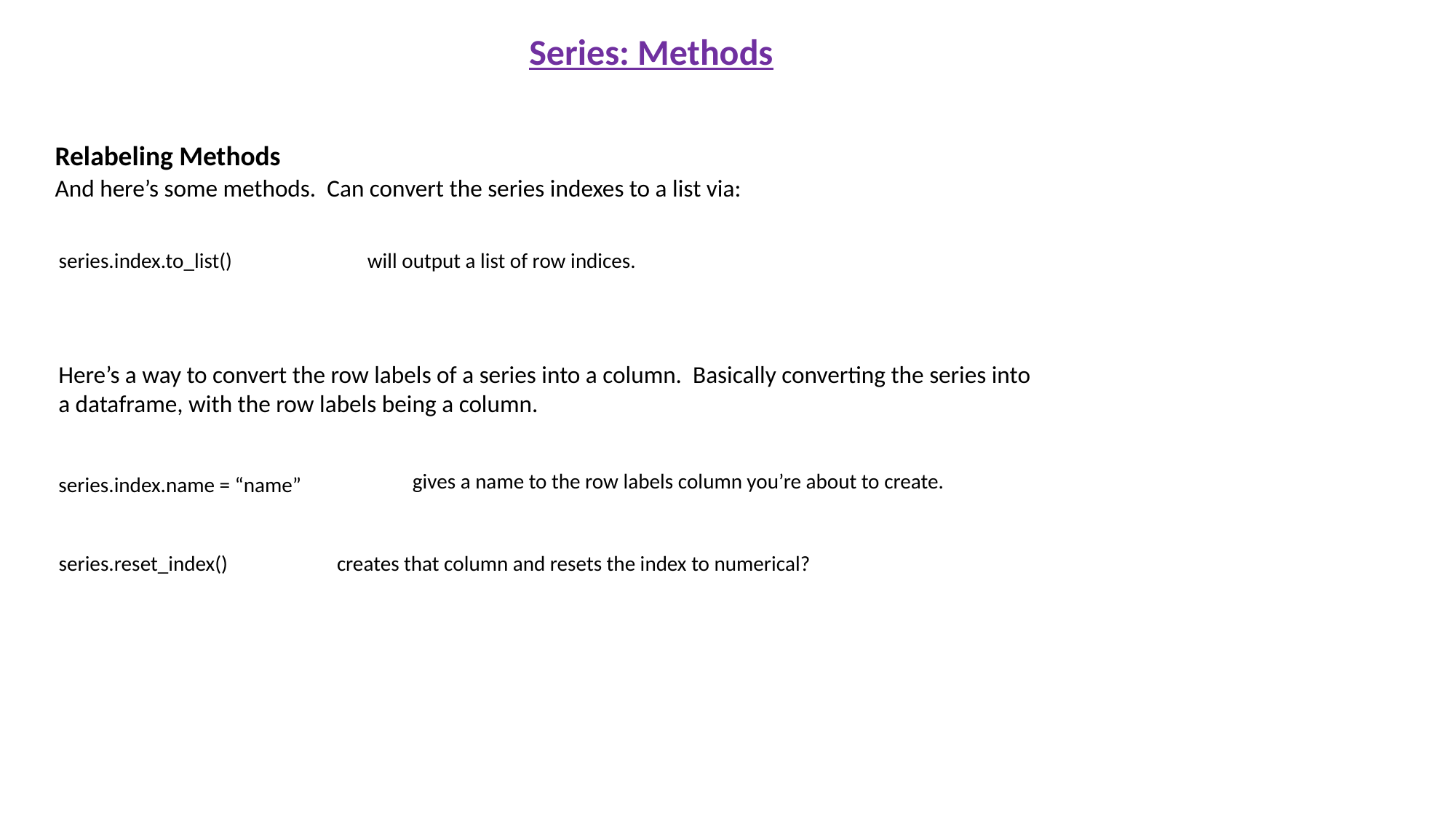

Series: Methods
Relabeling Methods
And here’s some methods.  Can convert the series indexes to a list via:
series.index.to_list()
will output a list of row indices.
Here’s a way to convert the row labels of a series into a column.  Basically converting the series into a dataframe, with the row labels being a column.
gives a name to the row labels column you’re about to create.
series.index.name = “name”
creates that column and resets the index to numerical?
series.reset_index()